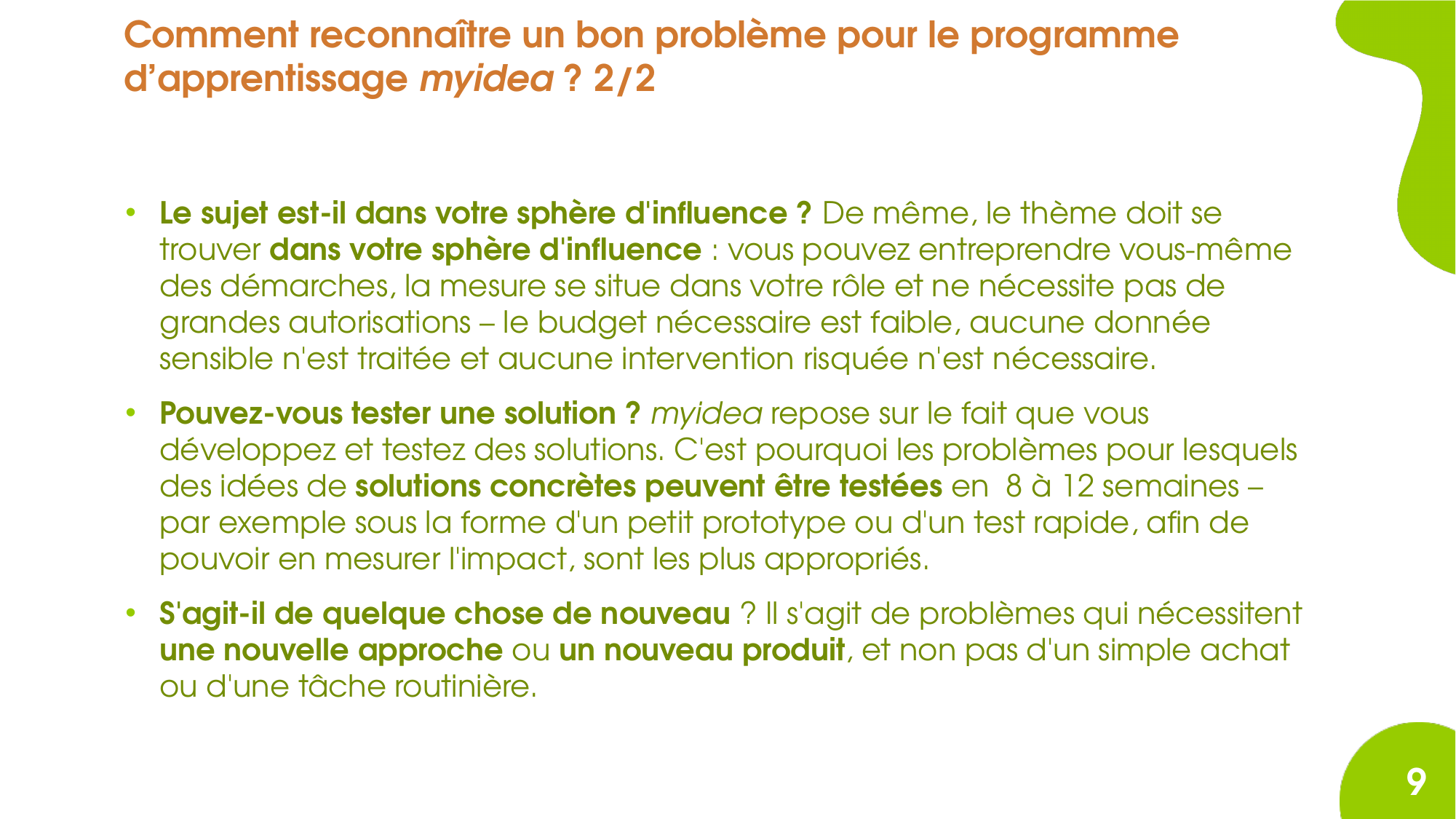

Comment reconnaître un bon problème pour le programme d’apprentissage myidea ? 2/2
Le sujet est-il dans votre sphère d'influence ? De même, le thème doit se trouver dans votre sphère d'influence : vous pouvez entreprendre vous-même des démarches, la mesure se situe dans votre rôle et ne nécessite pas de grandes autorisations – le budget nécessaire est faible, aucune donnée sensible n'est traitée et aucune intervention risquée n'est nécessaire.
Pouvez-vous tester une solution ? myidea repose sur le fait que vous développez et testez des solutions. C'est pourquoi les problèmes pour lesquels des idées de solutions concrètes peuvent être testées en  8 à 12 semaines – par exemple sous la forme d'un petit prototype ou d'un test rapide, afin de pouvoir en mesurer l'impact, sont les plus appropriés.
S'agit-il de quelque chose de nouveau ? Il s'agit de problèmes qui nécessitent une nouvelle approche ou un nouveau produit, et non pas d'un simple achat ou d'une tâche routinière.
9